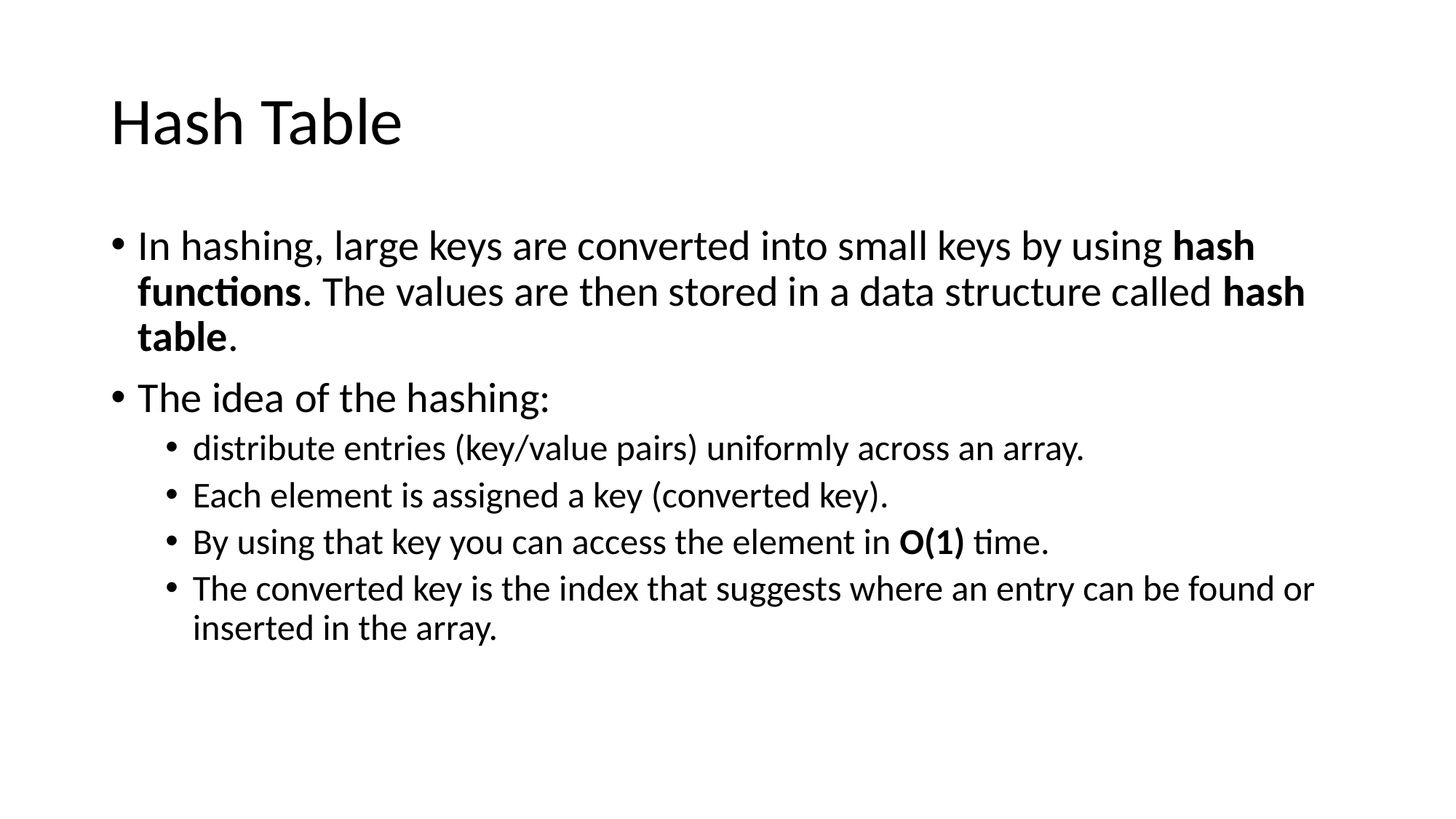

# Hash Table
In hashing, large keys are converted into small keys by using hash functions. The values are then stored in a data structure called hash table.
The idea of the hashing:
distribute entries (key/value pairs) uniformly across an array.
Each element is assigned a key (converted key).
By using that key you can access the element in O(1) time.
The converted key is the index that suggests where an entry can be found or inserted in the array.